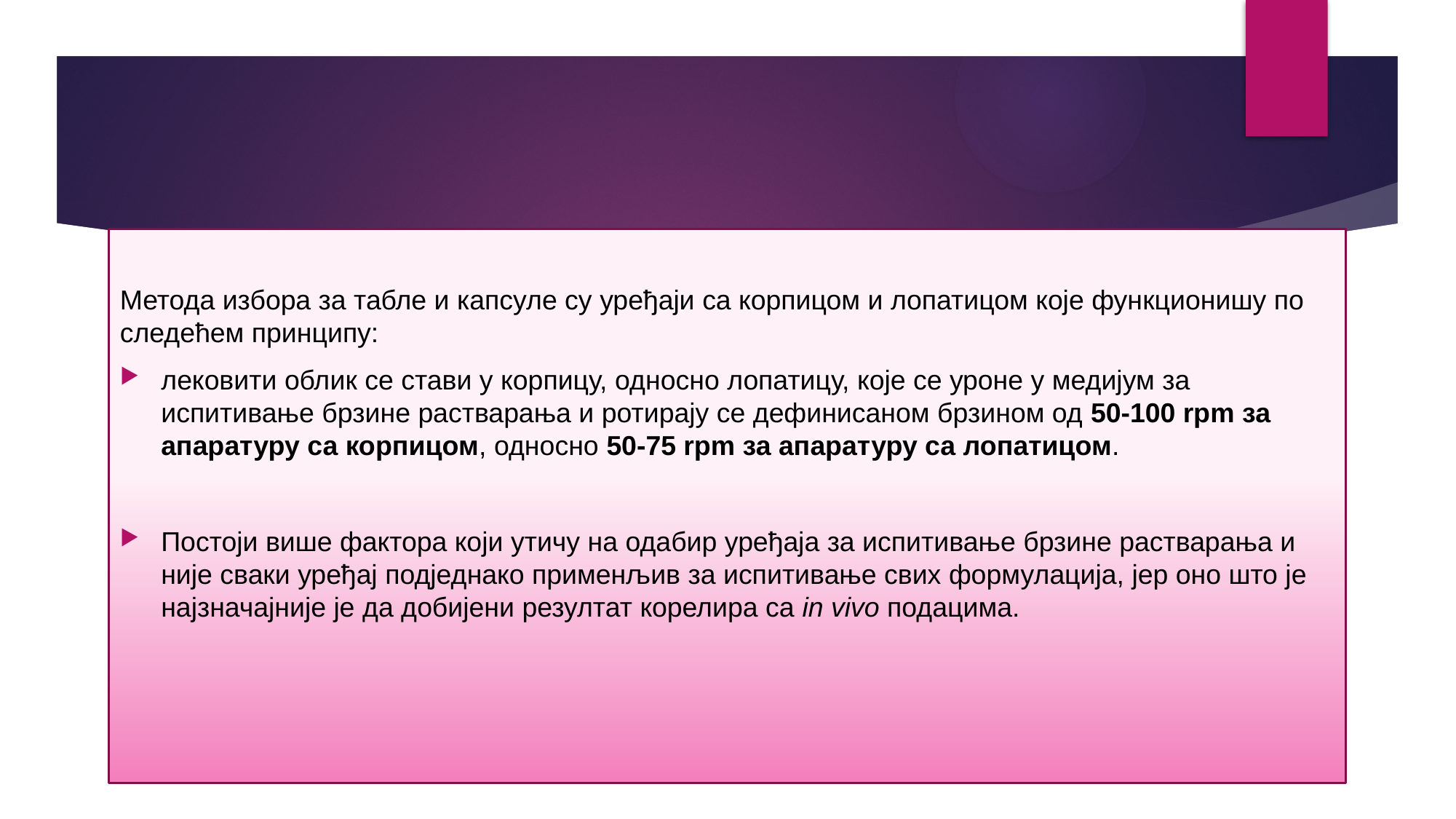

Метода избора за табле и капсуле су уређаји са корпицом и лопатицом које функционишу по следећем принципу:
лековити облик се стави у корпицу, односно лопатицу, које се уроне у медијум за испитивање брзине растварања и ротирају се дефинисаном брзином од 50-100 rpm за апаратуру са корпицом, односно 50-75 rpm за апаратуру са лопатицом.

Постоји више фактора који утичу на одабир уређаја за испитивање брзине растварања и није сваки уређај подједнако применљив за испитивање свих формулација, јер оно што је најзначајније је да добијени резултат корелира са in vivo подацима.